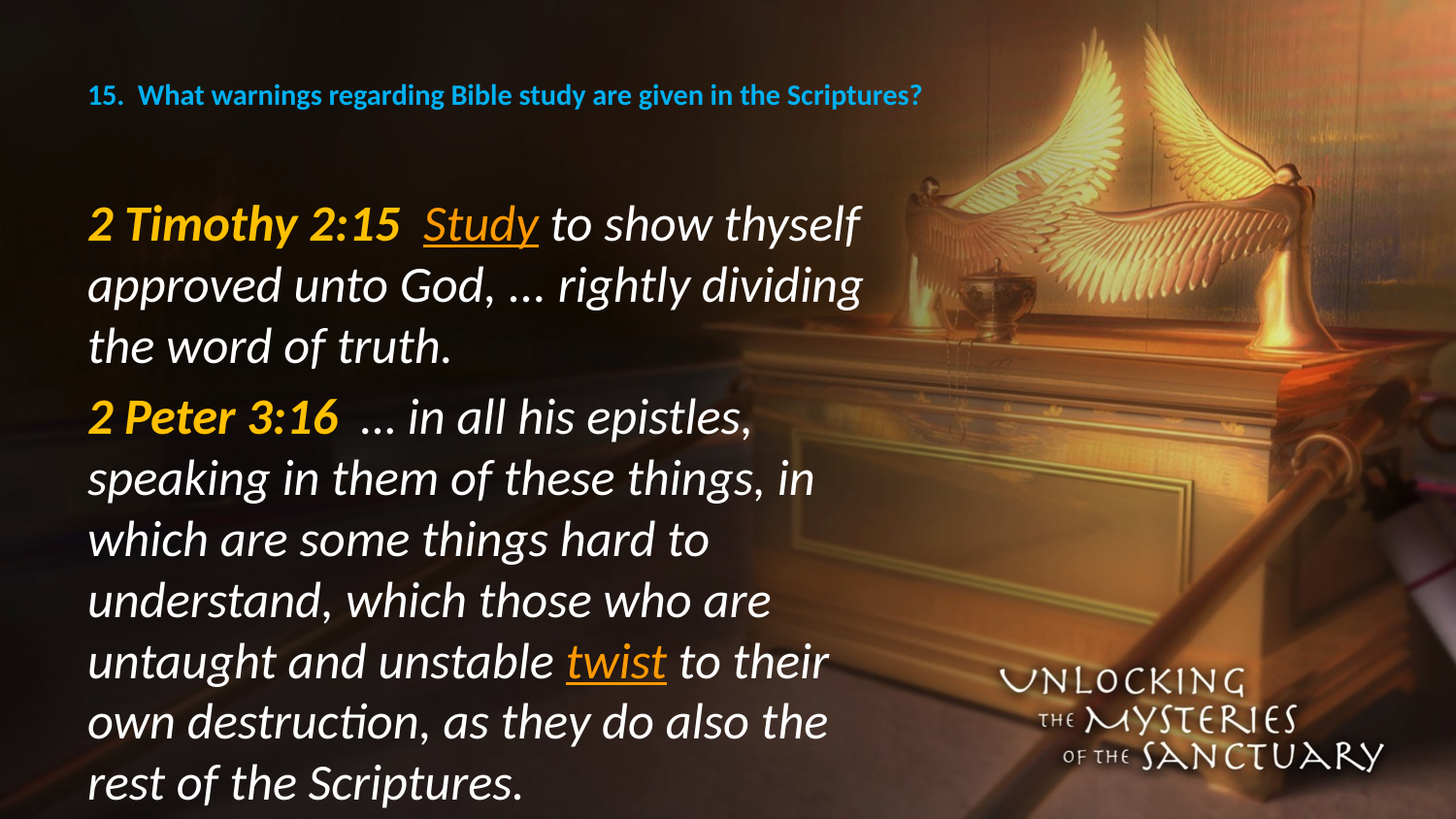

# 15.  What warnings regarding Bible study are given in the Scriptures?
2 Timothy 2:15  Study to show thyself approved unto God, ... rightly dividing the word of truth.
2 Peter 3:16  … in all his epistles, speaking in them of these things, in which are some things hard to understand, which those who are untaught and unstable twist to their own destruction, as they do also the rest of the Scriptures.